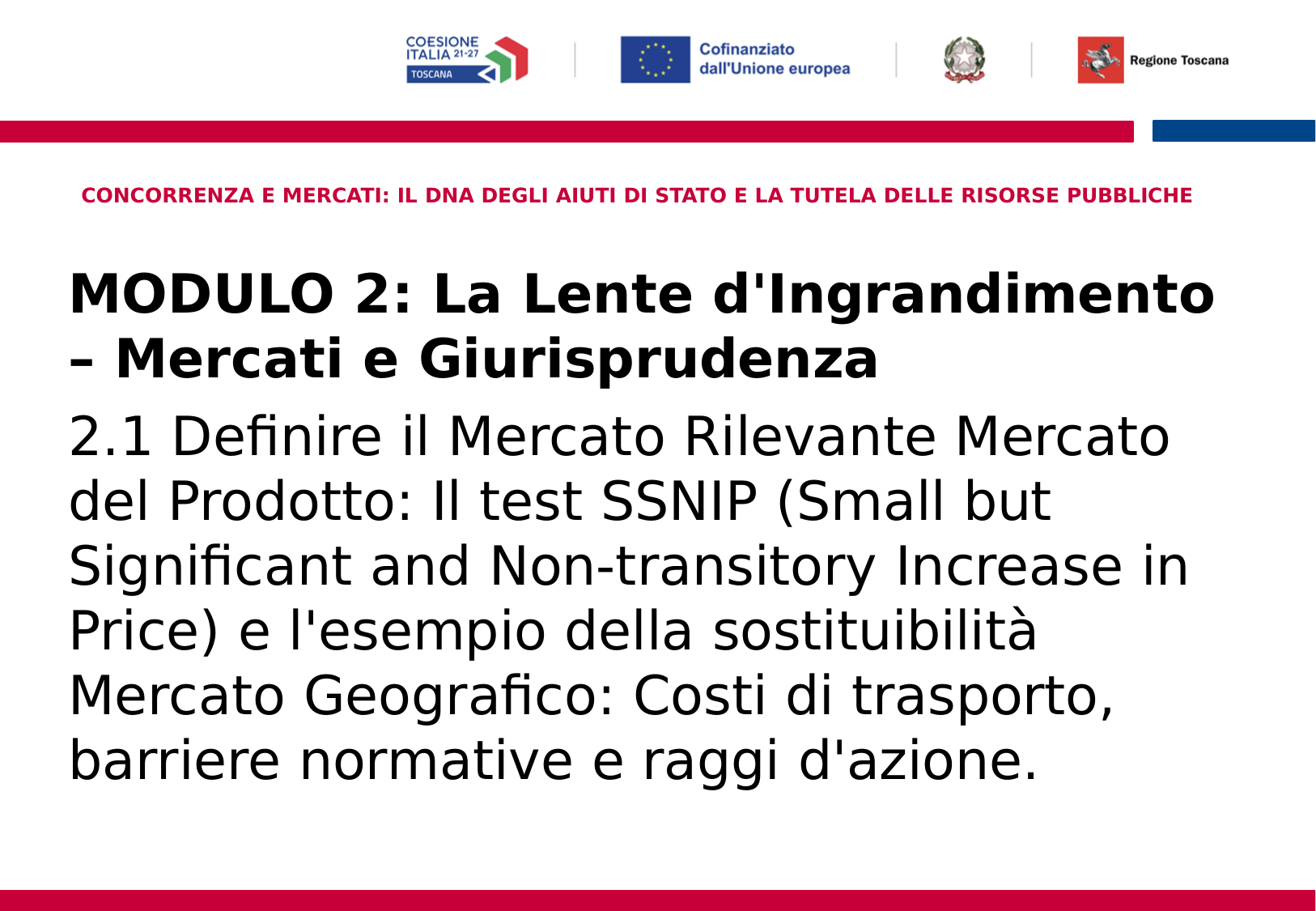

CONCORRENZA E MERCATI: IL DNA DEGLI AIUTI DI STATO E LA TUTELA DELLE RISORSE PUBBLICHE
# MODULO 2: La Lente d'Ingrandimento
– Mercati e Giurisprudenza
2.1 Definire il Mercato Rilevante Mercato del Prodotto: Il test SSNIP (Small but Significant and Non-transitory Increase in Price) e l'esempio della sostituibilità Mercato Geografico: Costi di trasporto, barriere normative e raggi d'azione.